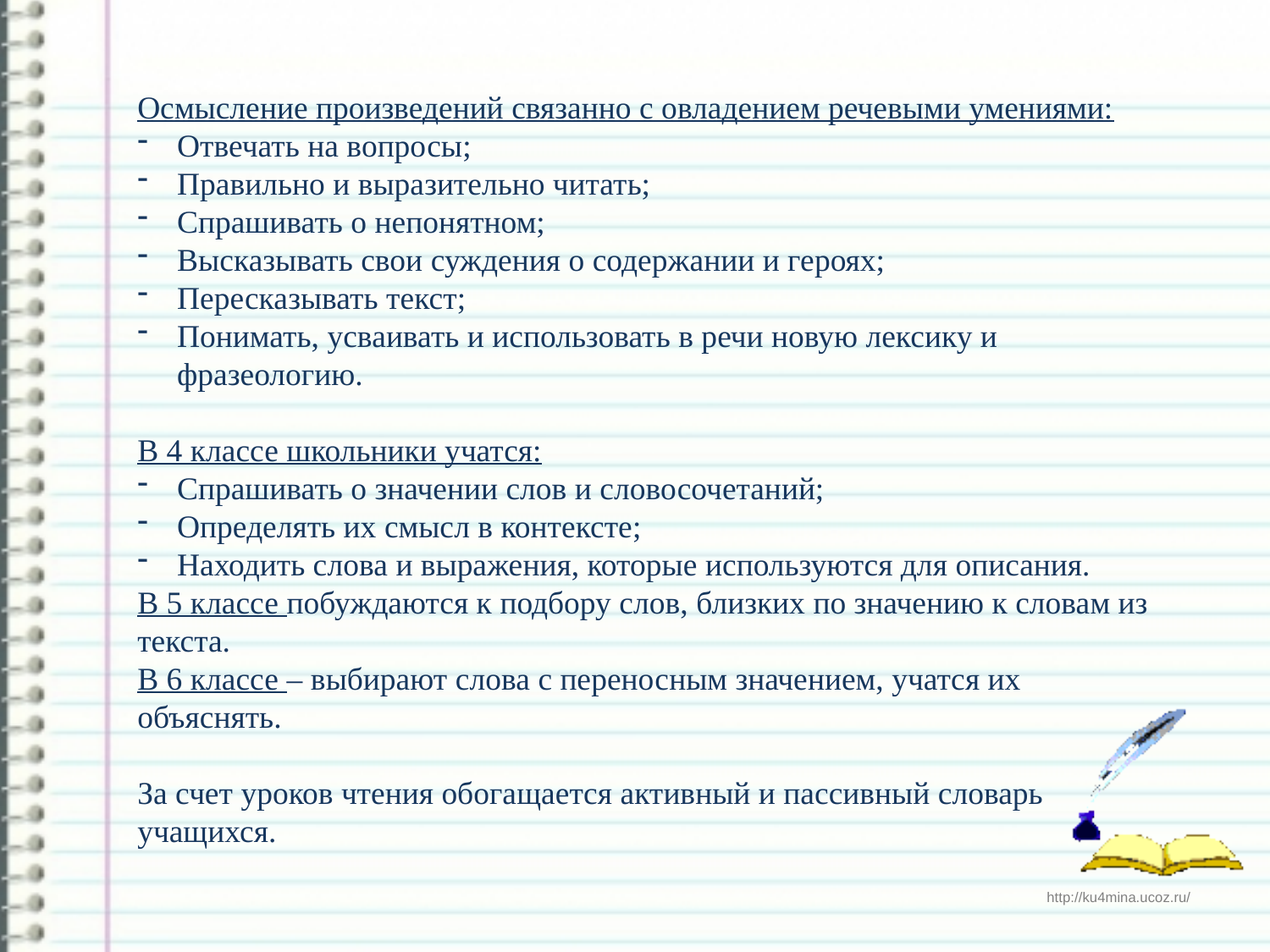

Осмысление произведений связанно с овладением речевыми умениями:
Отвечать на вопросы;
Правильно и выразительно читать;
Спрашивать о непонятном;
Высказывать свои суждения о содержании и героях;
Пересказывать текст;
Понимать, усваивать и использовать в речи новую лексику и фразеологию.

В 4 классе школьники учатся:
Спрашивать о значении слов и словосочетаний;
Определять их смысл в контексте;
Находить слова и выражения, которые используются для описания.
В 5 классе побуждаются к подбору слов, близких по значению к словам из текста.
В 6 классе – выбирают слова с переносным значением, учатся их объяснять.

За счет уроков чтения обогащается активный и пассивный словарь учащихся.